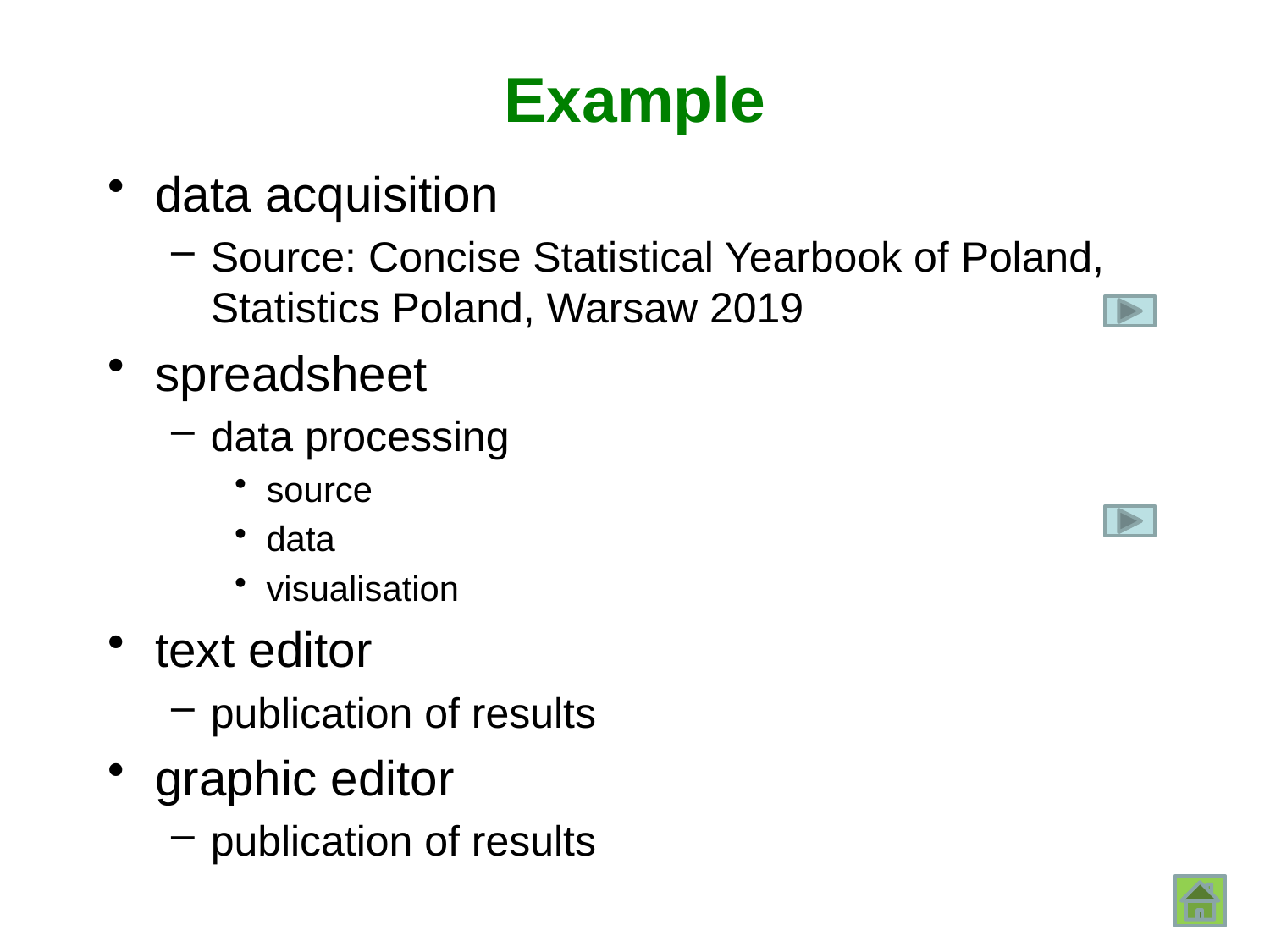

# Example
data acquisition
Source: Concise Statistical Yearbook of Poland, Statistics Poland, Warsaw 2019
spreadsheet
data processing
source
data
visualisation
text editor
publication of results
graphic editor
publication of results